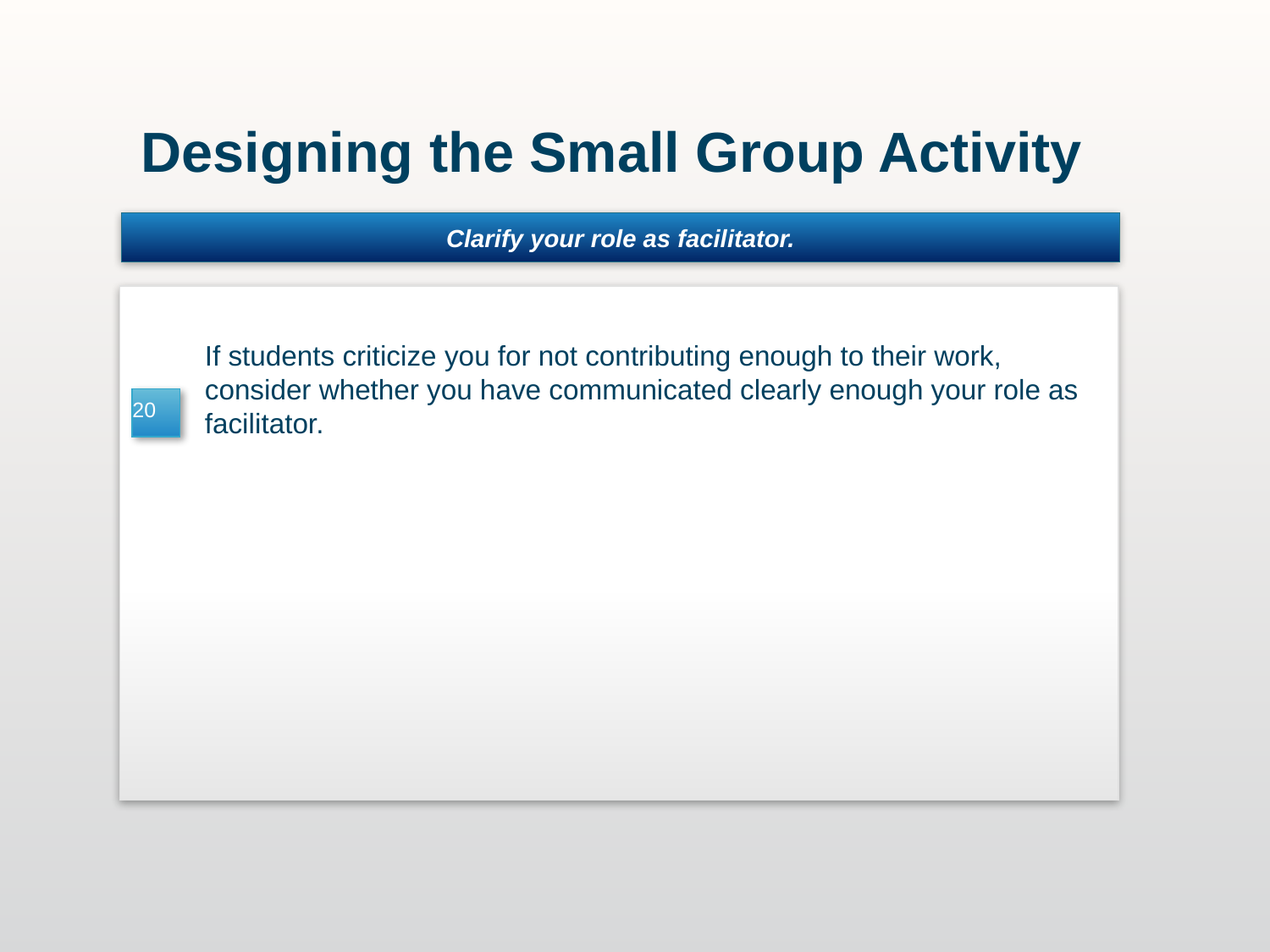

Designing the Small Group Activity
 Clarify your role as facilitator.

Templates
If students criticize you for not contributing enough to their work, consider whether you have communicated clearly enough your role as facilitator.

20